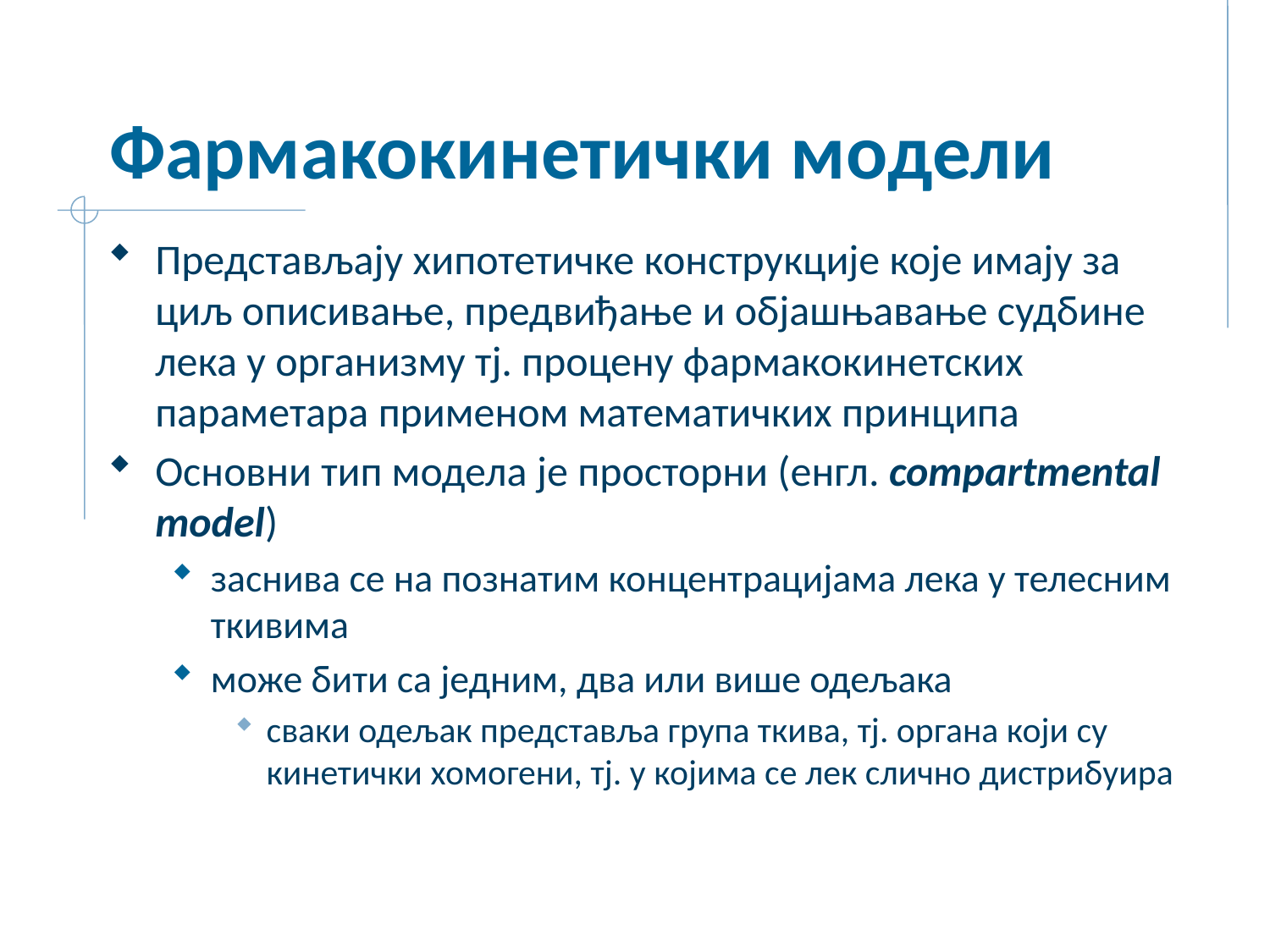

# Фармакокинетички модели
Представљају хипотетичке конструкције које имају за циљ описивање, предвиђање и објашњавање судбине лека у организму тј. процену фармакокинетских параметара применом математичких принципа
Основни тип модела је просторни (енгл. compartmental model)
заснива се на познатим концентрацијама лека у телесним ткивима
може бити са једним, два или више одељака
сваки одељак представља група ткива, тј. органа који су кинетички хомогени, тј. у којима се лек слично дистрибуира